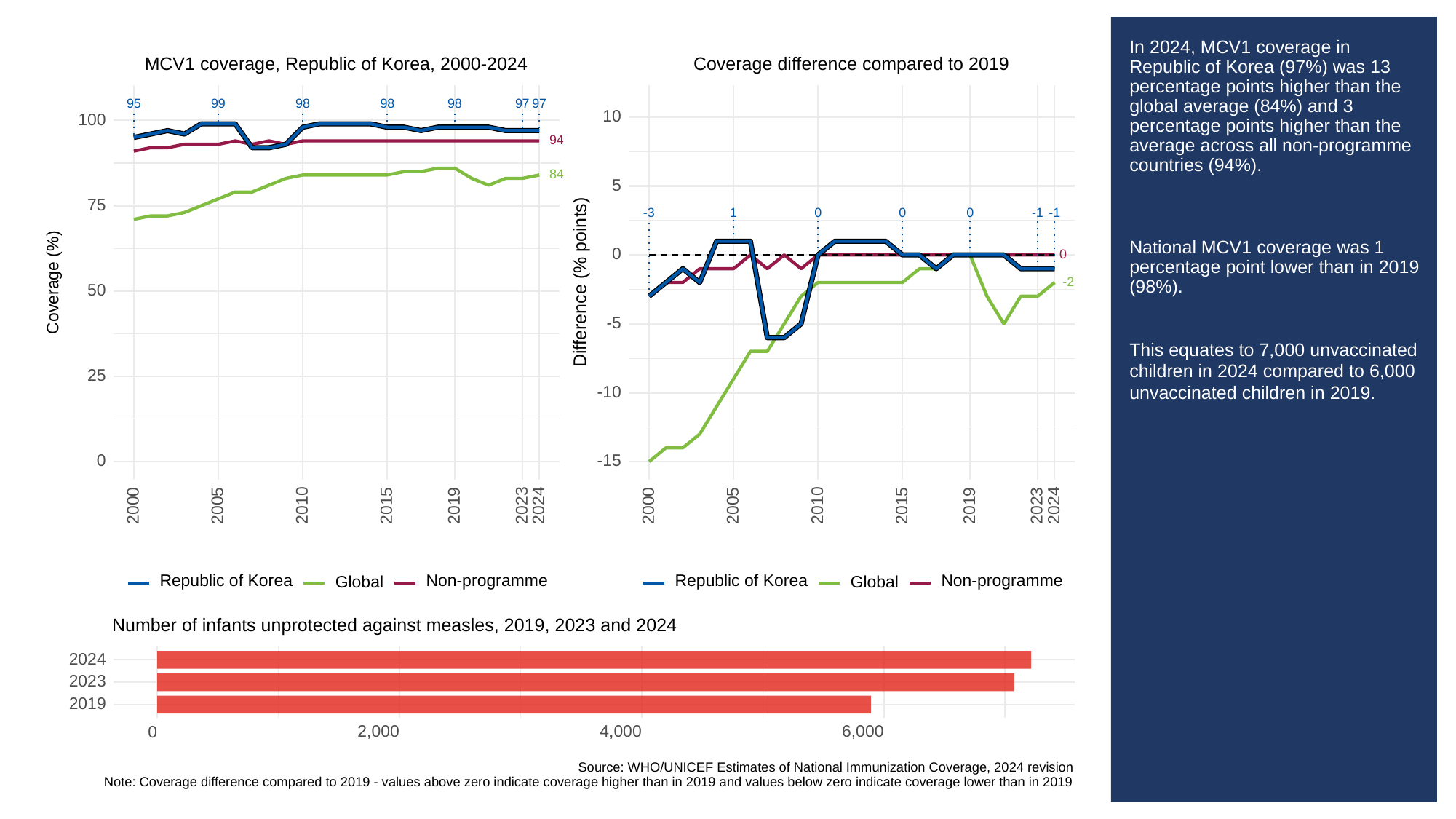

# In 2024, MCV1 coverage in Republic of Korea (97%) was 13 percentage points higher than the global average (84%) and 3 percentage points higher than the average across all non-programme countries (94%).

National MCV1 coverage was 1 percentage point lower than in 2019 (98%).

This equates to 7,000 unvaccinated children in 2024 compared to 6,000 unvaccinated children in 2019.

MCV1 coverage, Republic of Korea, 2000-2024
Coverage difference compared to 2019

95
99
98
98
98
97
97
10

100

94

84
5

75

-3
0
0
0
1
-1
-1

0
0

Difference (% points)
Coverage (%)
-2
50

-5

25

-10

0
-15

2023
2023
2000
2005
2010
2015
2019
2024
2000
2005
2010
2015
2019
2024
Republic of Korea
Republic of Korea
Non-programme
Non-programme
Global
Global

Number of infants unprotected against measles, 2019, 2023 and 2024

2024

2023

2019

2,000
4,000
6,000
0
Source: WHO/UNICEF Estimates of National Immunization Coverage, 2024 revision
Note: Coverage difference compared to 2019 - values above zero indicate coverage higher than in 2019 and values below zero indicate coverage lower than in 2019